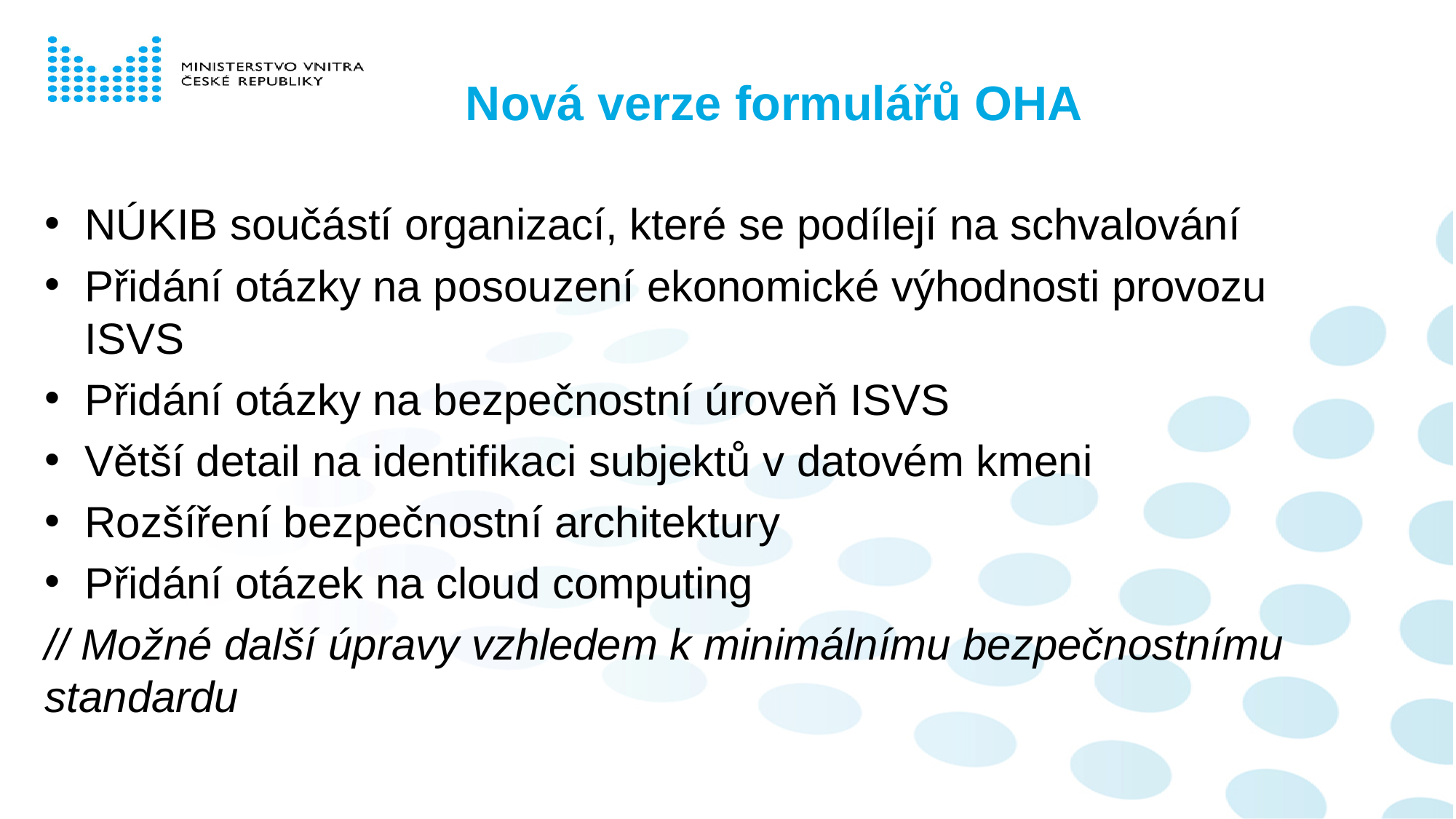

# Nová verze formulářů OHA
NÚKIB součástí organizací, které se podílejí na schvalování
Přidání otázky na posouzení ekonomické výhodnosti provozu ISVS
Přidání otázky na bezpečnostní úroveň ISVS
Větší detail na identifikaci subjektů v datovém kmeni
Rozšíření bezpečnostní architektury
Přidání otázek na cloud computing
// Možné další úpravy vzhledem k minimálnímu bezpečnostnímu standardu